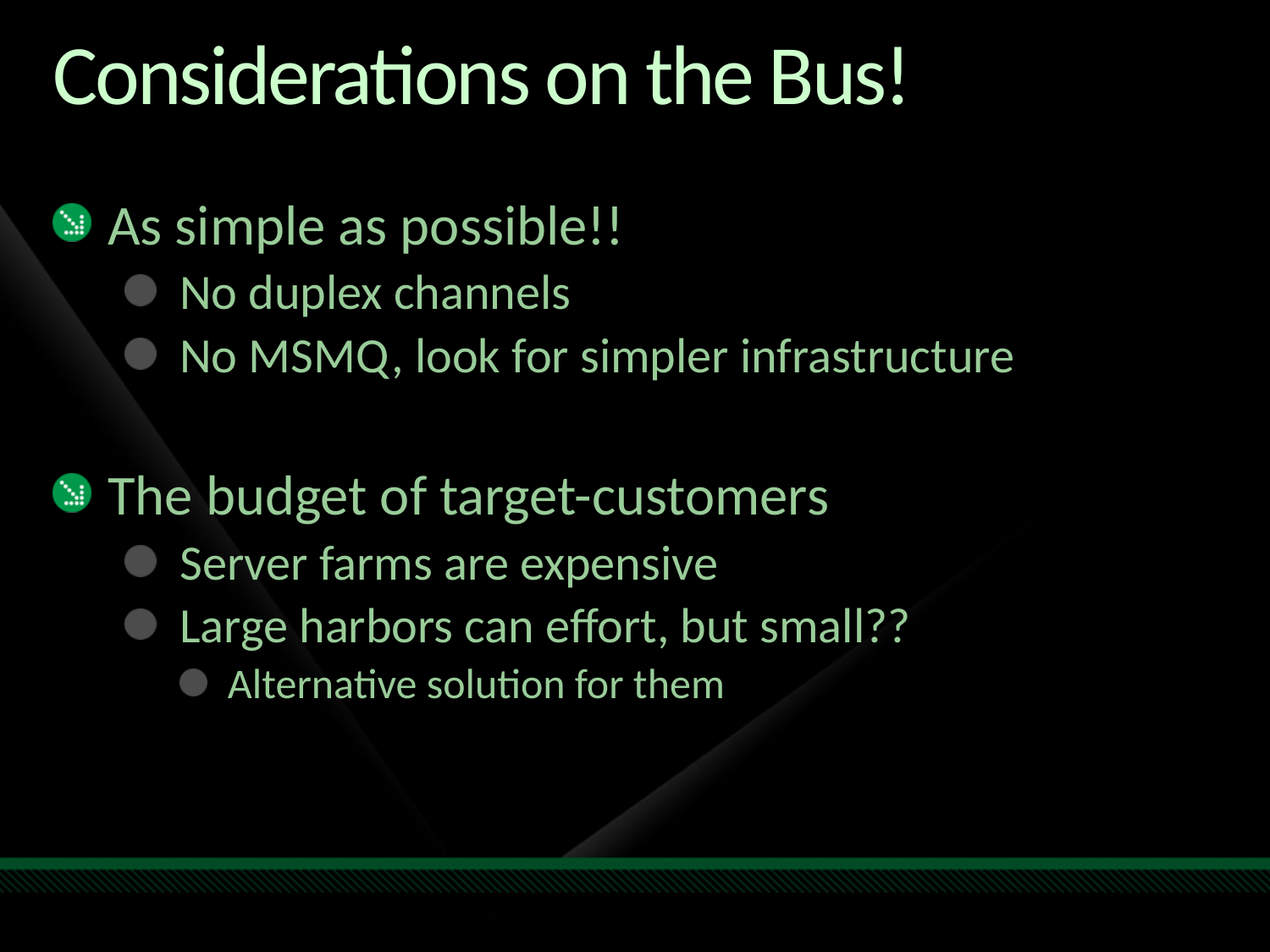

# Considerations on the Bus!
As simple as possible!!
No duplex channels
No MSMQ, look for simpler infrastructure

The budget of target-customers
Server farms are expensive
Large harbors can effort, but small??
Alternative solution for them